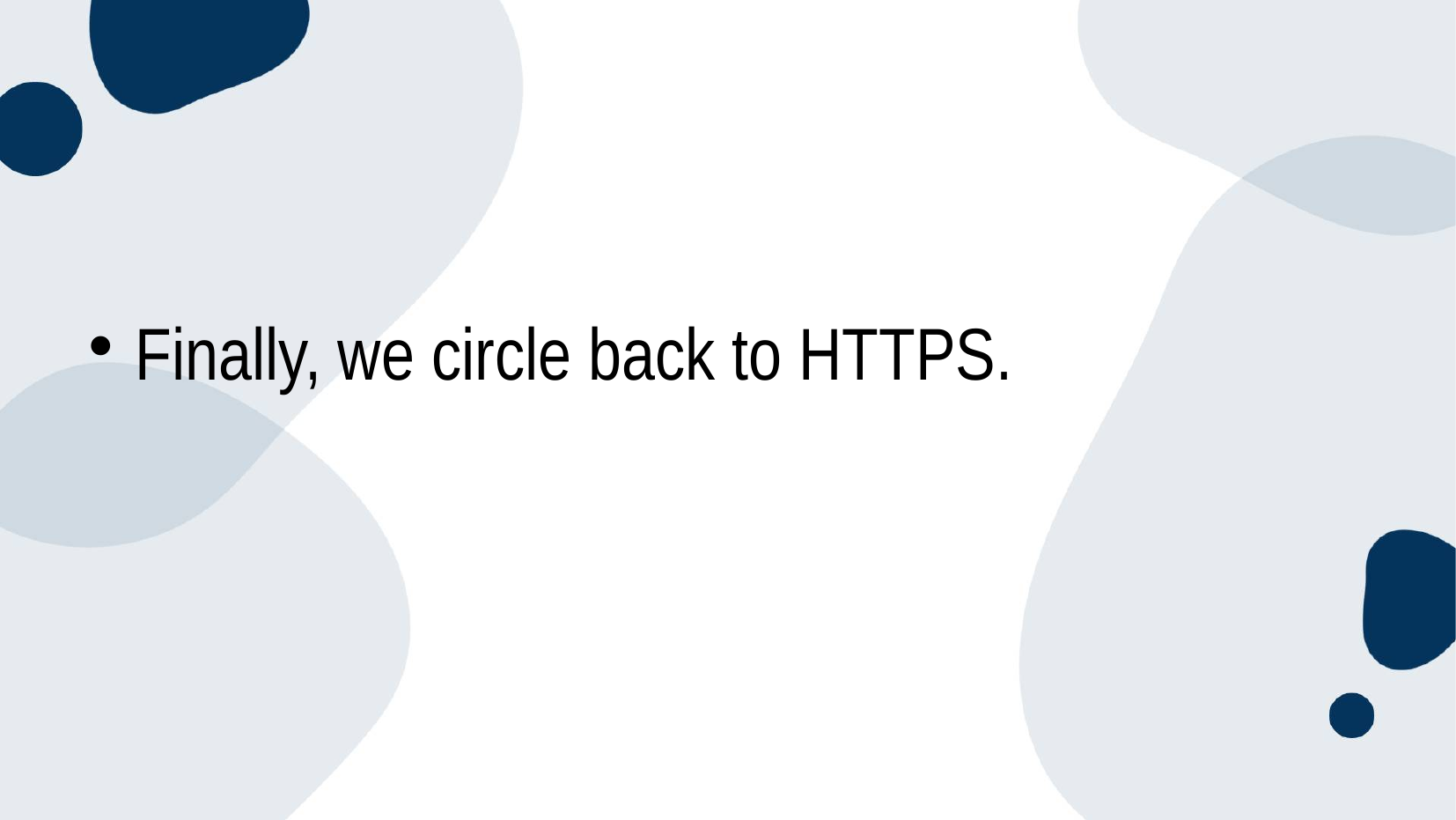

#
Finally, we circle back to HTTPS.